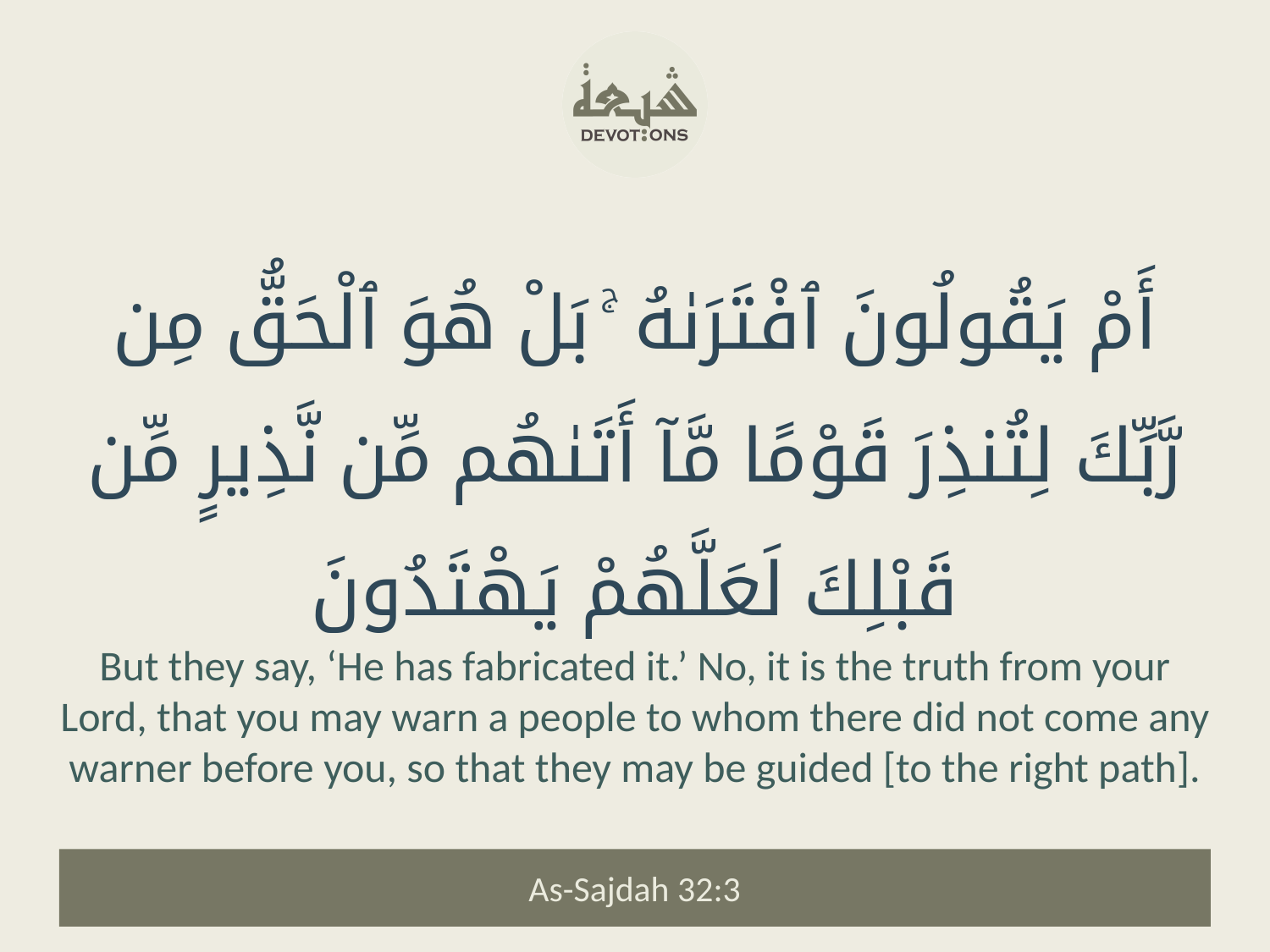

أَمْ يَقُولُونَ ٱفْتَرَىٰهُ ۚ بَلْ هُوَ ٱلْحَقُّ مِن رَّبِّكَ لِتُنذِرَ قَوْمًا مَّآ أَتَىٰهُم مِّن نَّذِيرٍ مِّن قَبْلِكَ لَعَلَّهُمْ يَهْتَدُونَ
But they say, ‘He has fabricated it.’ No, it is the truth from your Lord, that you may warn a people to whom there did not come any warner before you, so that they may be guided [to the right path].
As-Sajdah 32:3